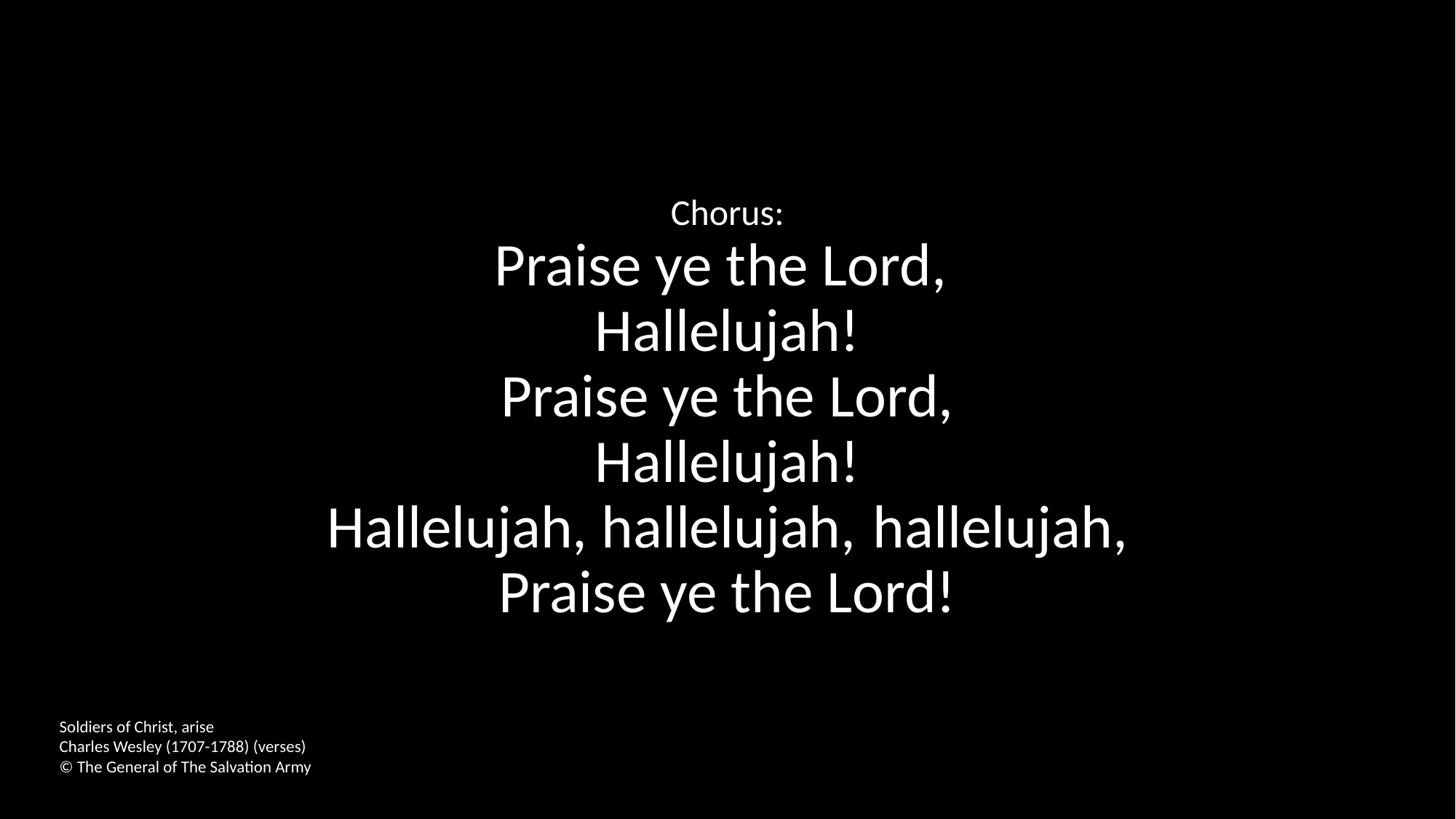

Chorus:
Praise ye the Lord,
Hallelujah!
Praise ye the Lord,
Hallelujah!
Hallelujah, hallelujah, 	hallelujah,
Praise ye the Lord!
Soldiers of Christ, arise
Charles Wesley (1707-1788) (verses)
© The General of The Salvation Army